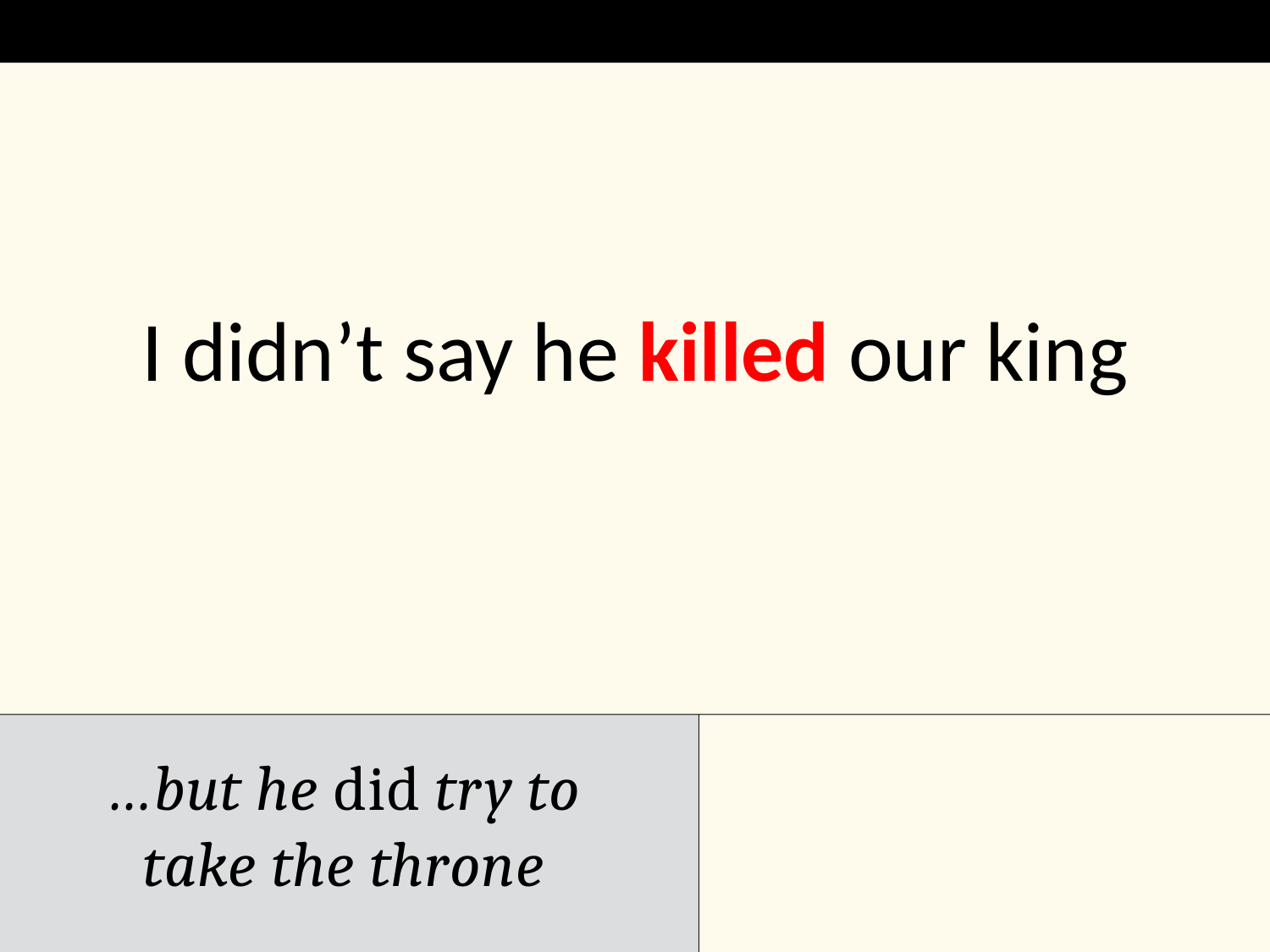

I didn’t say he killed our king
…but he did try to take the throne